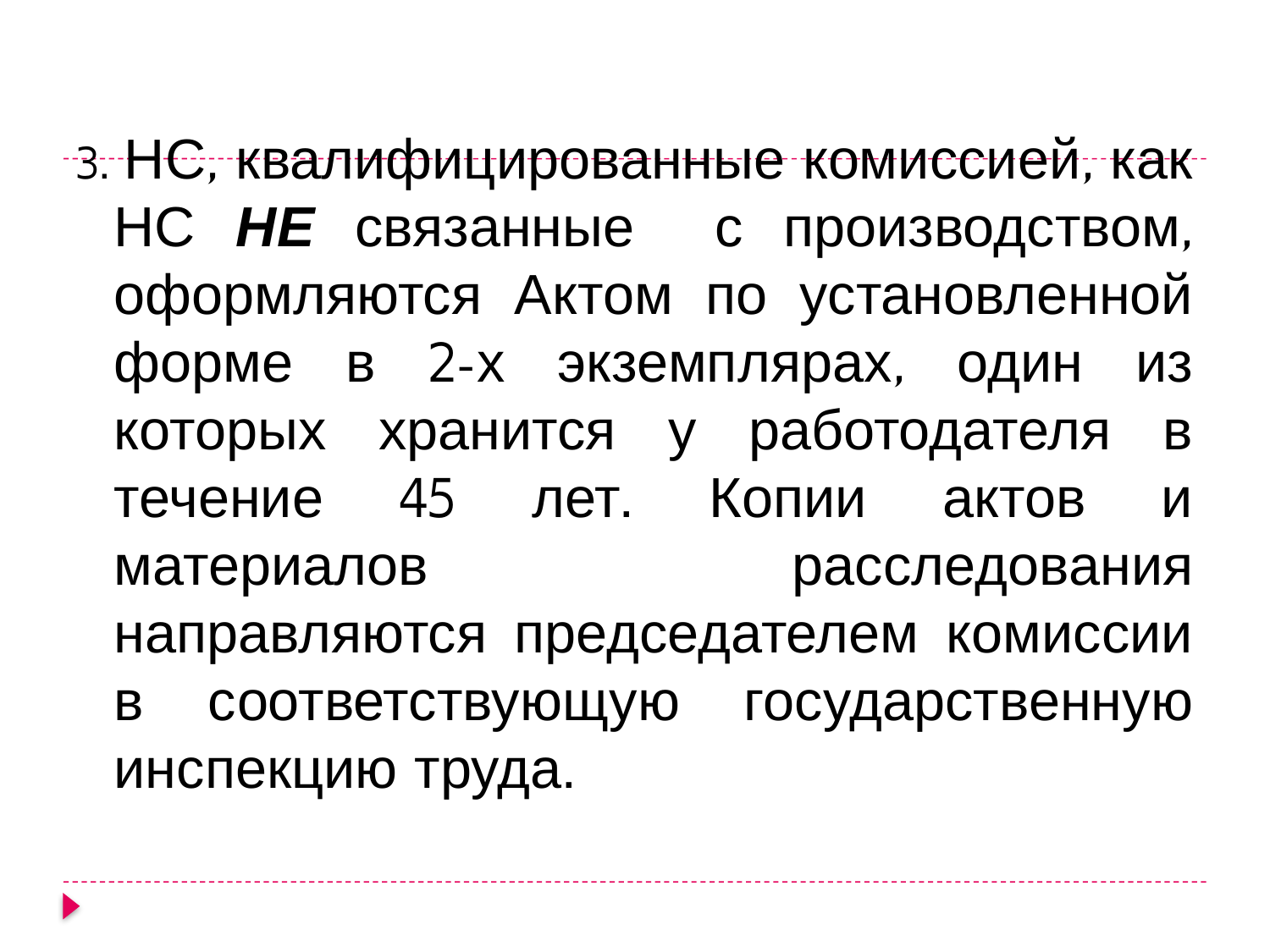

3. НС, квалифицированные комиссией, как НС НЕ связанные  с производством, оформляются Актом по установленной форме в 2-х экземплярах, один из которых хранится у работодателя в течение 45 лет. Копии актов и материалов расследования направляются председателем комиссии в соответствующую государственную инспекцию труда.